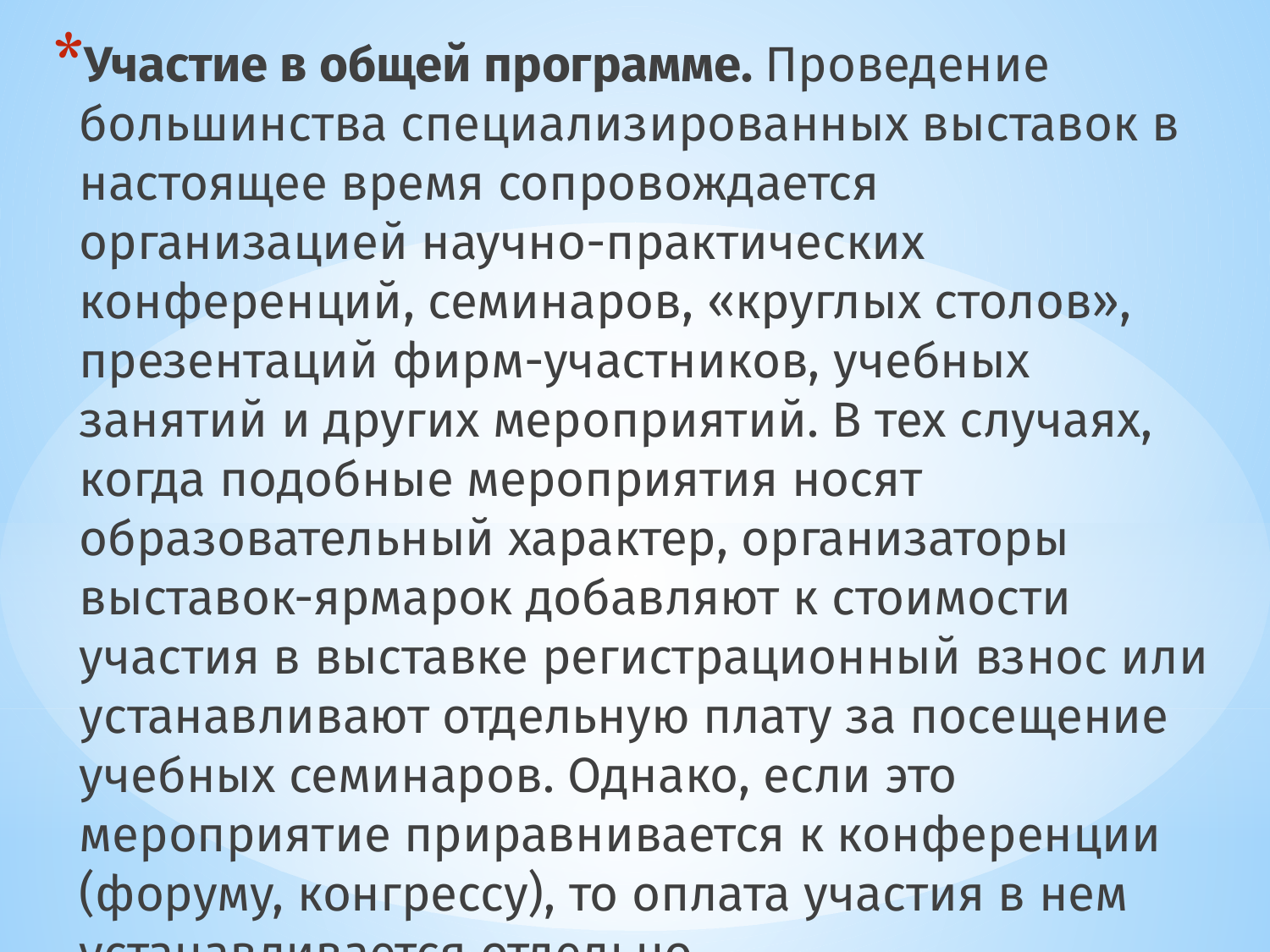

Участие в общей программе. Проведение большинства специализированных выставок в настоящее время сопровождается организацией научно-практических конференций, семинаров, «круглых столов», презентаций фирм-участников, учебных занятий и других мероприятий. В тех случаях, когда подобные мероприятия носят образовательный характер, организаторы выставок-ярмарок добавляют к стоимости участия в выставке регистрационный взнос или устанавливают отдельную плату за посещение учебных семинаров. Однако, если это мероприятие приравнивается к конференции (форуму, конгрессу), то оплата участия в нем устанавливается отдельно.
#